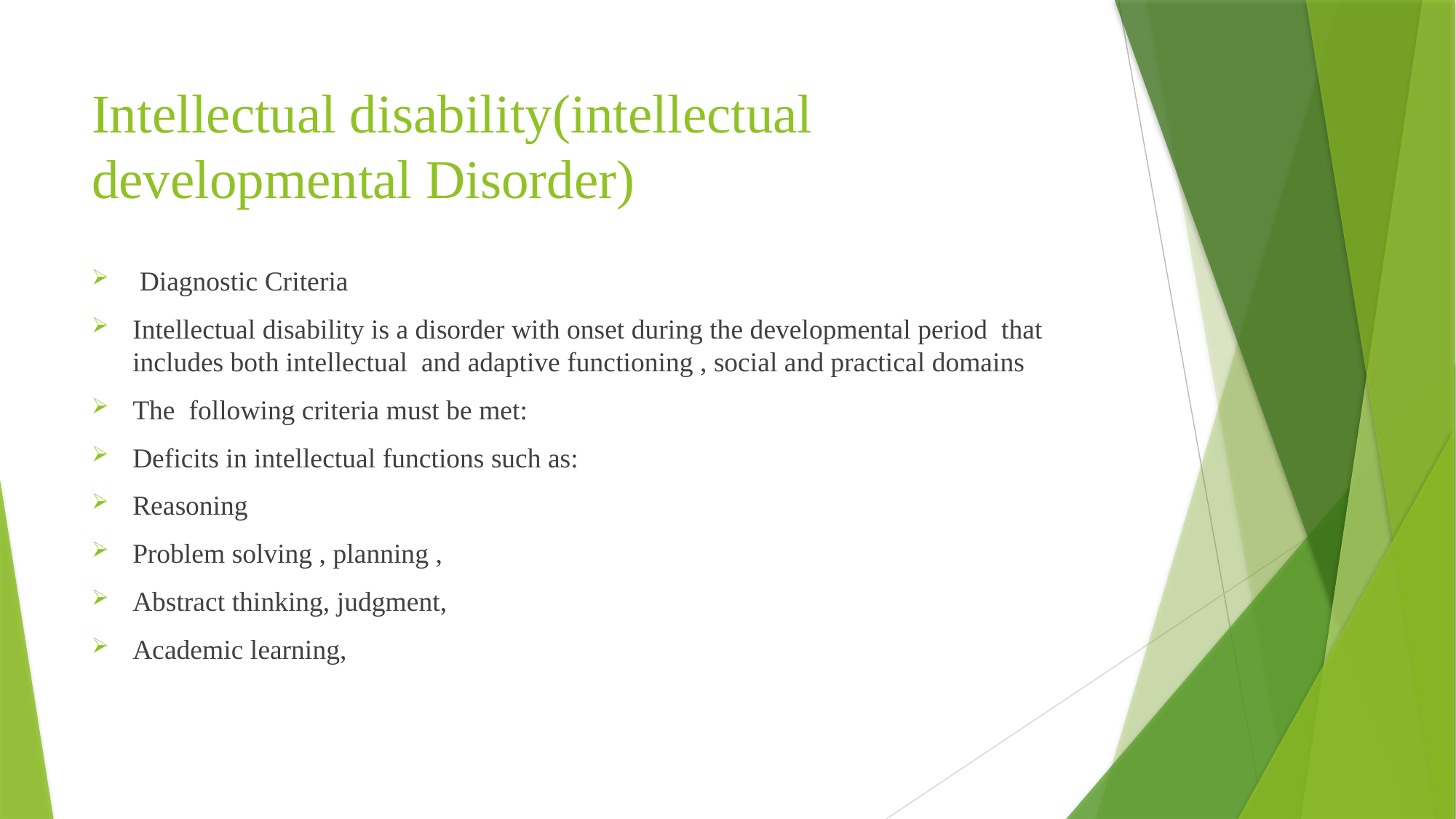

# Intellectual disability(intellectual developmental Disorder)
 Diagnostic Criteria
Intellectual disability is a disorder with onset during the developmental period  that includes both intellectual  and adaptive functioning , social and practical domains
The  following criteria must be met:
Deficits in intellectual functions such as:
Reasoning
Problem solving , planning ,
Abstract thinking, judgment,
Academic learning,